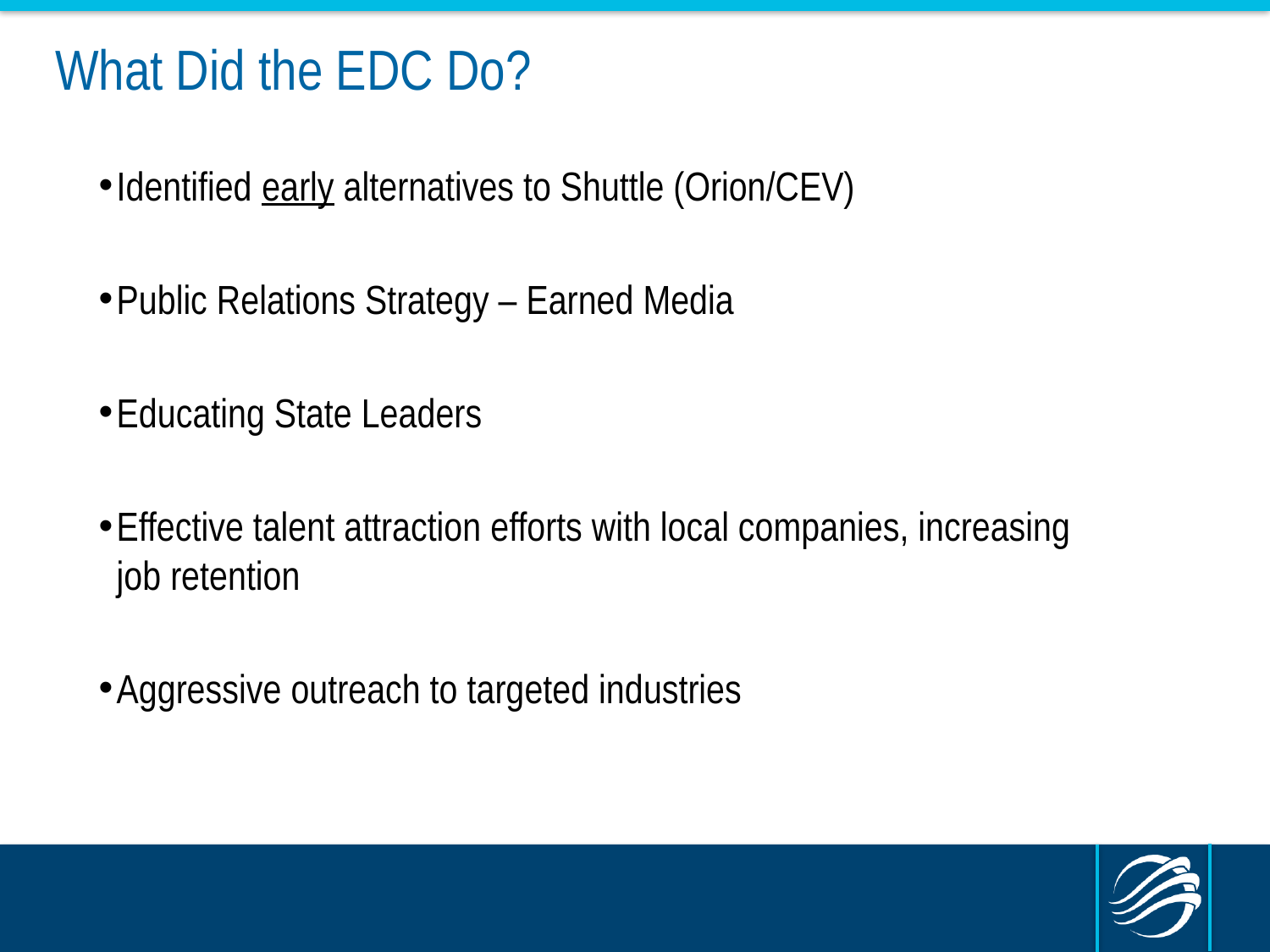

# What Did the EDC Do?
Identified early alternatives to Shuttle (Orion/CEV)

Public Relations Strategy – Earned Media

Educating State Leaders

Effective talent attraction efforts with local companies, increasing  job retention

Aggressive outreach to targeted industries